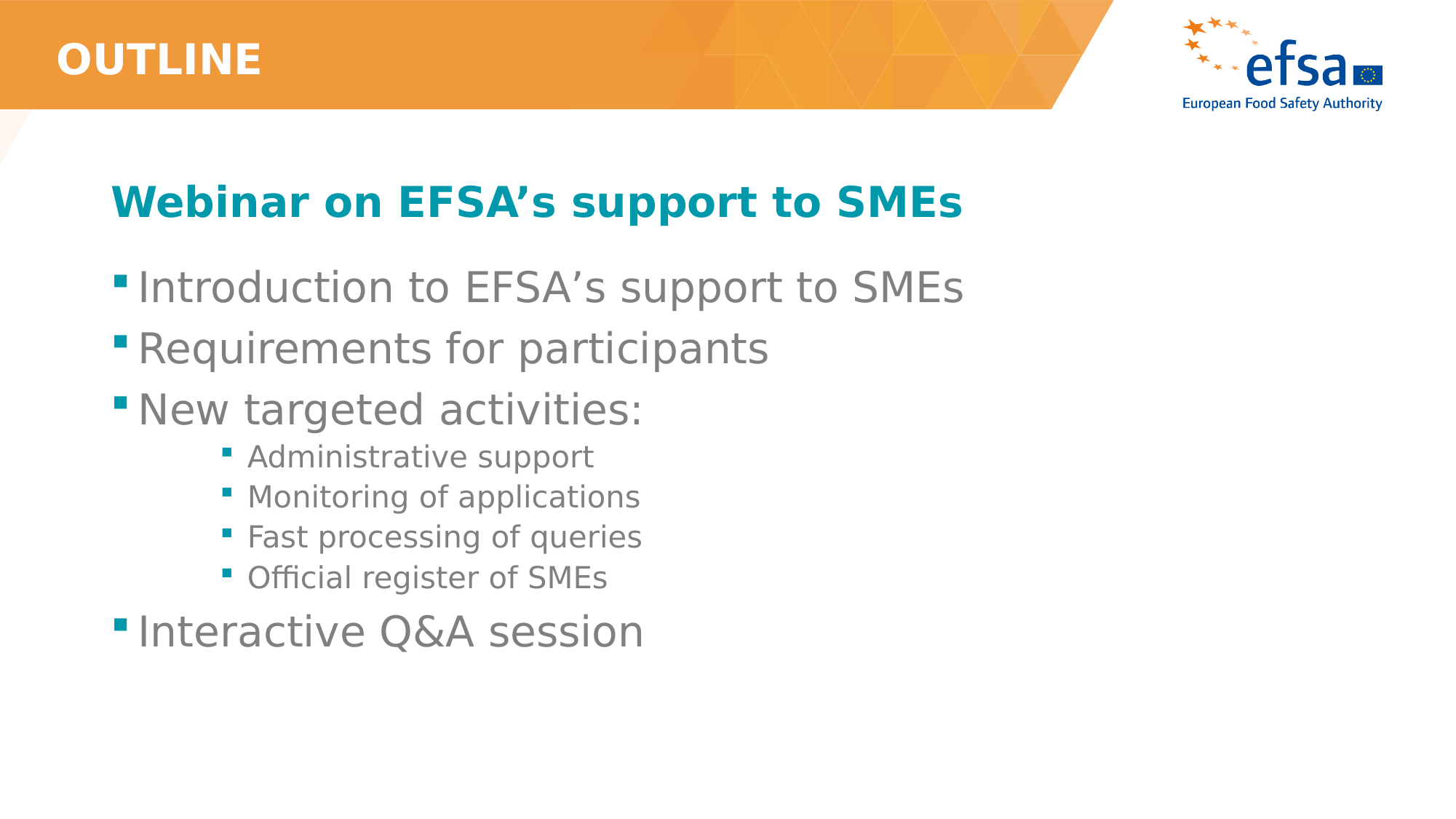

# OUTLINE
Webinar on EFSA’s support to SMEs
Introduction to EFSA’s support to SMEs
Requirements for participants
New targeted activities:
Administrative support
Monitoring of applications
Fast processing of queries
Official register of SMEs
Interactive Q&A session